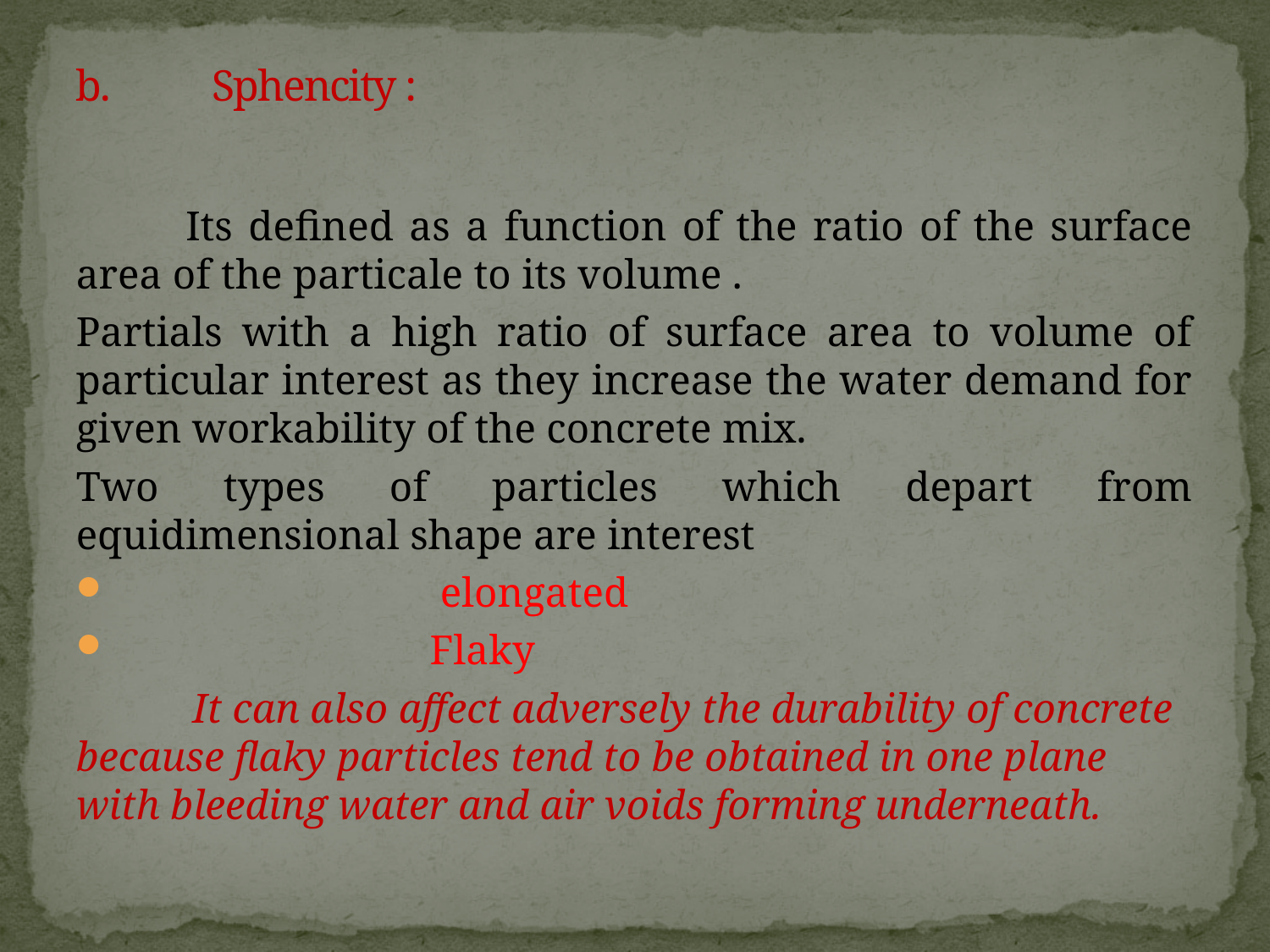

# b.	 Sphencity :

       Its defined as a function of the ratio of the surface area of the particale to its volume .
Partials with a high ratio of surface area to volume of particular interest as they increase the water demand for given workability of the concrete mix.
Two types of particles which depart from equidimensional shape are interest
                               elongated
                              Flaky
           It can also affect adversely the durability of concrete because flaky particles tend to be obtained in one plane with bleeding water and air voids forming underneath.